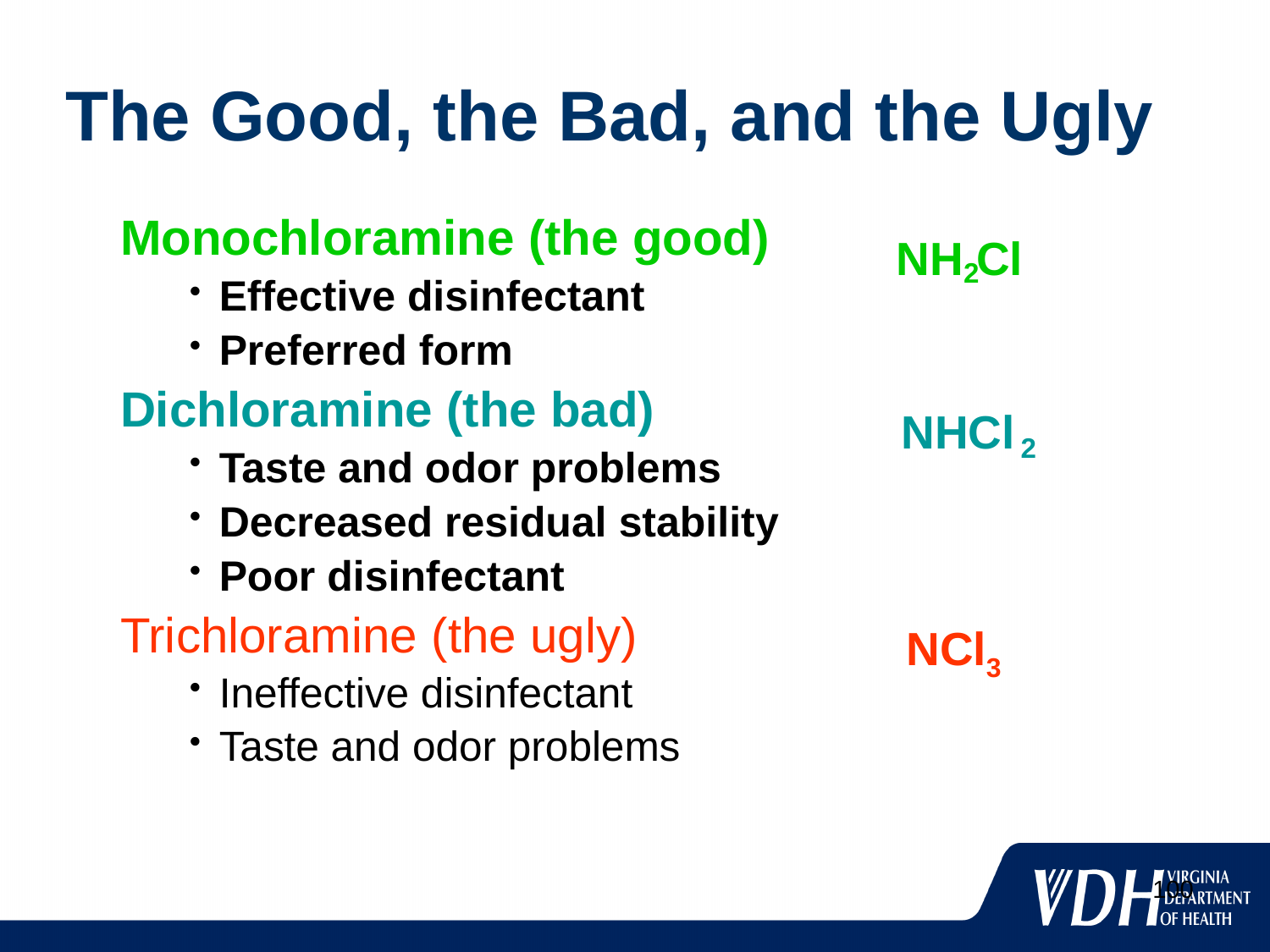

# The Good, the Bad, and the Ugly
Monochloramine (the good)
Effective disinfectant
Preferred form
Dichloramine (the bad)
Taste and odor problems
Decreased residual stability
Poor disinfectant
Trichloramine (the ugly)
Ineffective disinfectant
Taste and odor problems
NH Cl
2

NHCl
2
NCl3

100